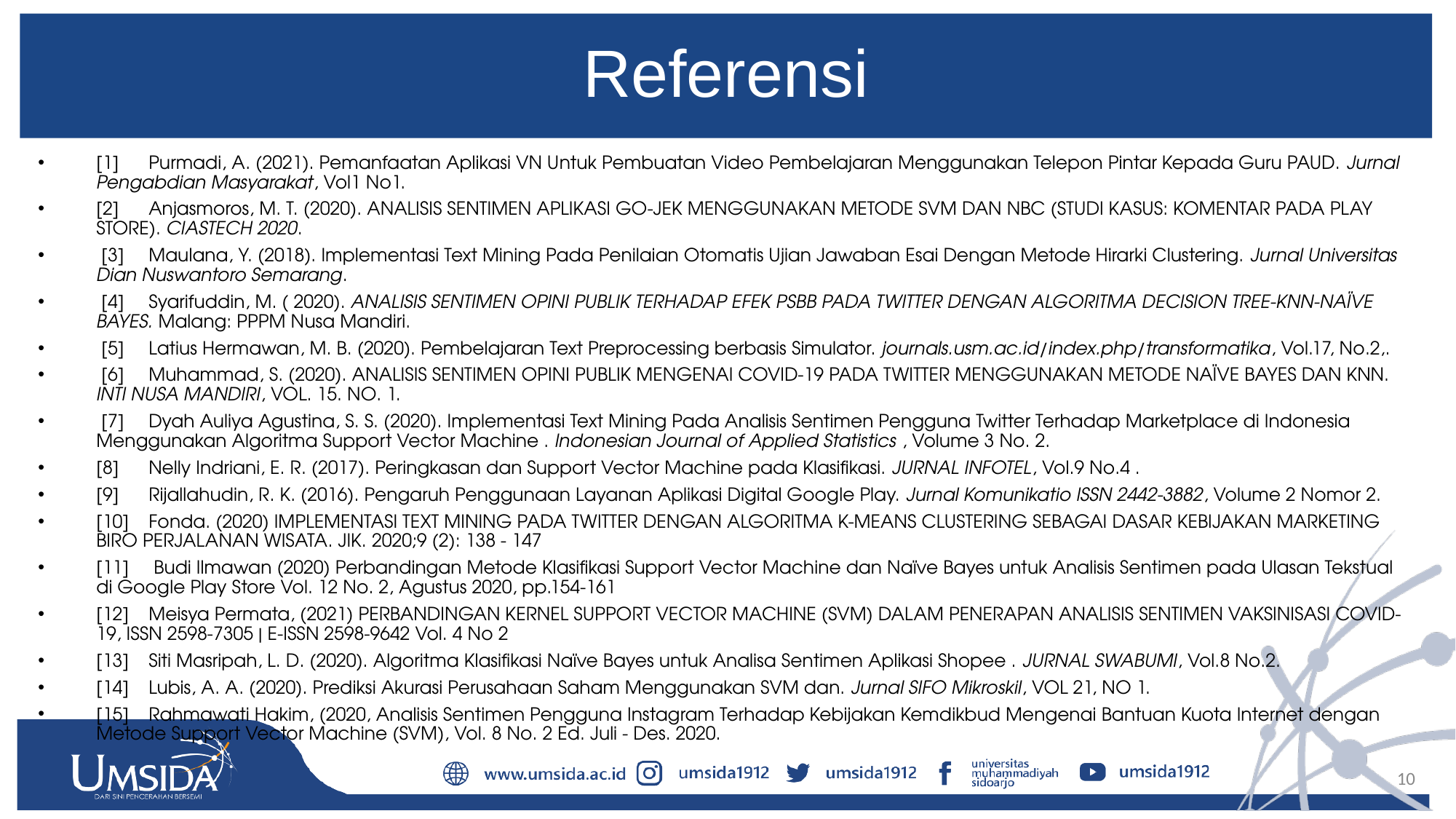

# Referensi
[1]	Purmadi, A. (2021). Pemanfaatan Aplikasi VN Untuk Pembuatan Video Pembelajaran Menggunakan Telepon Pintar Kepada Guru PAUD. Jurnal Pengabdian Masyarakat, Vol1 No1.
[2]	Anjasmoros, M. T. (2020). ANALISIS SENTIMEN APLIKASI GO-JEK MENGGUNAKAN METODE SVM DAN NBC (STUDI KASUS: KOMENTAR PADA PLAY STORE). CIASTECH 2020.
 [3]	Maulana, Y. (2018). Implementasi Text Mining Pada Penilaian Otomatis Ujian Jawaban Esai Dengan Metode Hirarki Clustering. Jurnal Universitas Dian Nuswantoro Semarang.
 [4]	Syarifuddin, M. ( 2020). ANALISIS SENTIMEN OPINI PUBLIK TERHADAP EFEK PSBB PADA TWITTER DENGAN ALGORITMA DECISION TREE-KNN-NAÏVE BAYES. Malang: PPPM Nusa Mandiri.
 [5]	Latius Hermawan, M. B. (2020). Pembelajaran Text Preprocessing berbasis Simulator. journals.usm.ac.id/index.php/transformatika, Vol.17, No.2,.
 [6]	Muhammad, S. (2020). ANALISIS SENTIMEN OPINI PUBLIK MENGENAI COVID-19 PADA TWITTER MENGGUNAKAN METODE NAÏVE BAYES DAN KNN. INTI NUSA MANDIRI, VOL. 15. NO. 1.
 [7]	Dyah Auliya Agustina, S. S. (2020). Implementasi Text Mining Pada Analisis Sentimen Pengguna Twitter Terhadap Marketplace di Indonesia Menggunakan Algoritma Support Vector Machine . Indonesian Journal of Applied Statistics , Volume 3 No. 2.
[8]	Nelly Indriani, E. R. (2017). Peringkasan dan Support Vector Machine pada Klasifikasi. JURNAL INFOTEL, Vol.9 No.4 .
[9] 	Rijallahudin, R. K. (2016). Pengaruh Penggunaan Layanan Aplikasi Digital Google Play. Jurnal Komunikatio ISSN 2442-3882, Volume 2 Nomor 2.
[10]	Fonda. (2020) IMPLEMENTASI TEXT MINING PADA TWITTER DENGAN ALGORITMA K-MEANS CLUSTERING SEBAGAI DASAR KEBIJAKAN MARKETING BIRO PERJALANAN WISATA. JIK. 2020;9 (2): 138 - 147
[11]	 Budi Ilmawan (2020) Perbandingan Metode Klasifikasi Support Vector Machine dan Naïve Bayes untuk Analisis Sentimen pada Ulasan Tekstual  di Google Play Store Vol. 12 No. 2, Agustus 2020, pp.154-161
[12]	Meisya Permata, (2021) PERBANDINGAN KERNEL SUPPORT VECTOR MACHINE (SVM) DALAM PENERAPAN ANALISIS SENTIMEN VAKSINISASI COVID-19, ISSN 2598-7305 | E-ISSN 2598-9642 Vol. 4 No 2
[13]	Siti Masripah, L. D. (2020). Algoritma Klasifikasi Naïve Bayes untuk Analisa Sentimen Aplikasi Shopee . JURNAL SWABUMI, Vol.8 No.2.
[14]	Lubis, A. A. (2020). Prediksi Akurasi Perusahaan Saham Menggunakan SVM dan. Jurnal SIFO Mikroskil, VOL 21, NO 1.
[15]	Rahmawati Hakim, (2020, Analisis Sentimen Pengguna Instagram Terhadap Kebijakan Kemdikbud Mengenai Bantuan Kuota Internet dengan Metode Support Vector Machine (SVM), Vol. 8 No. 2 Ed. Juli - Des. 2020.